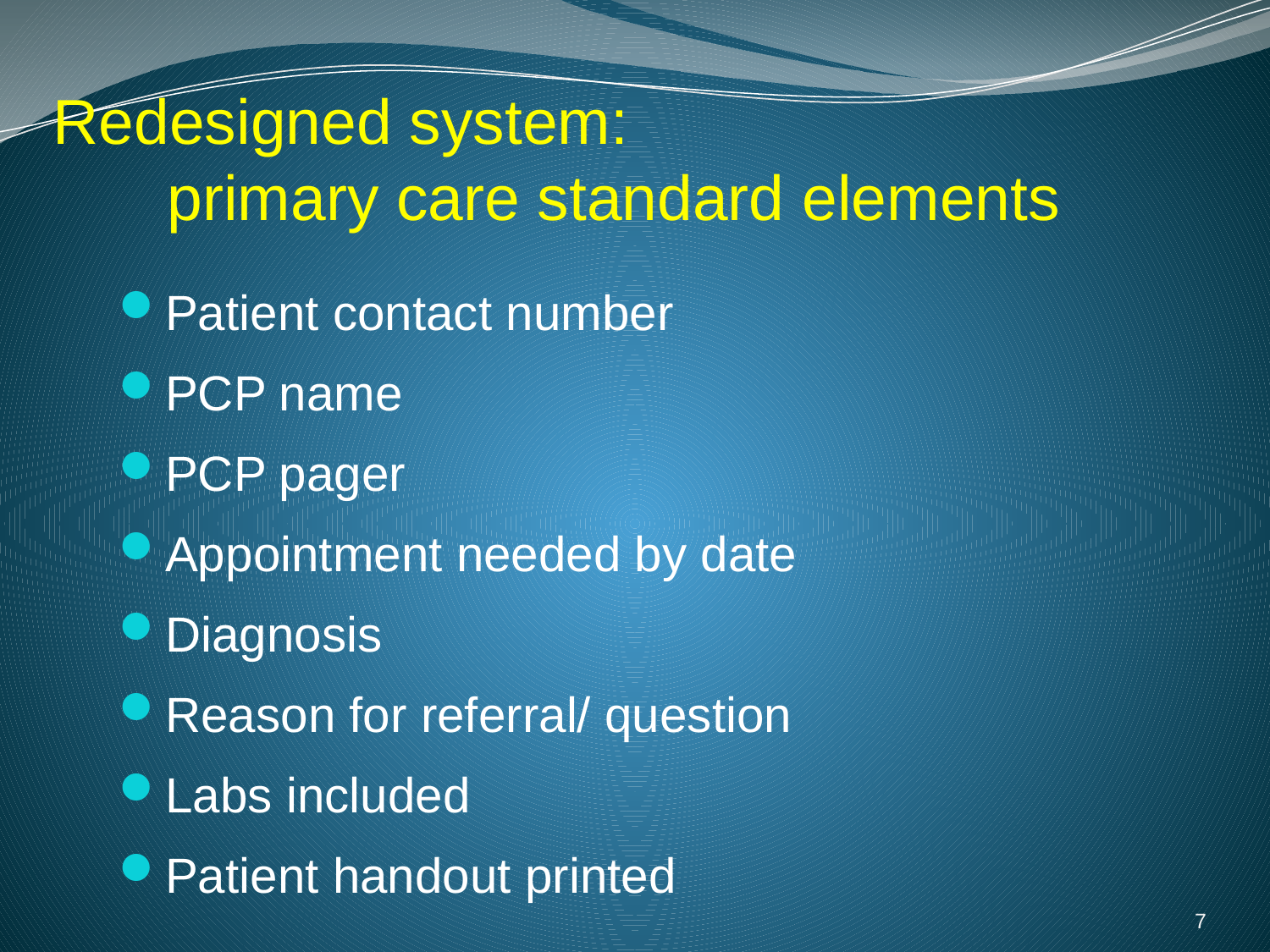

# Redesigned system: primary care standard elements
Patient contact number
PCP name
PCP pager
Appointment needed by date
Diagnosis
Reason for referral/ question
Labs included
Patient handout printed
7